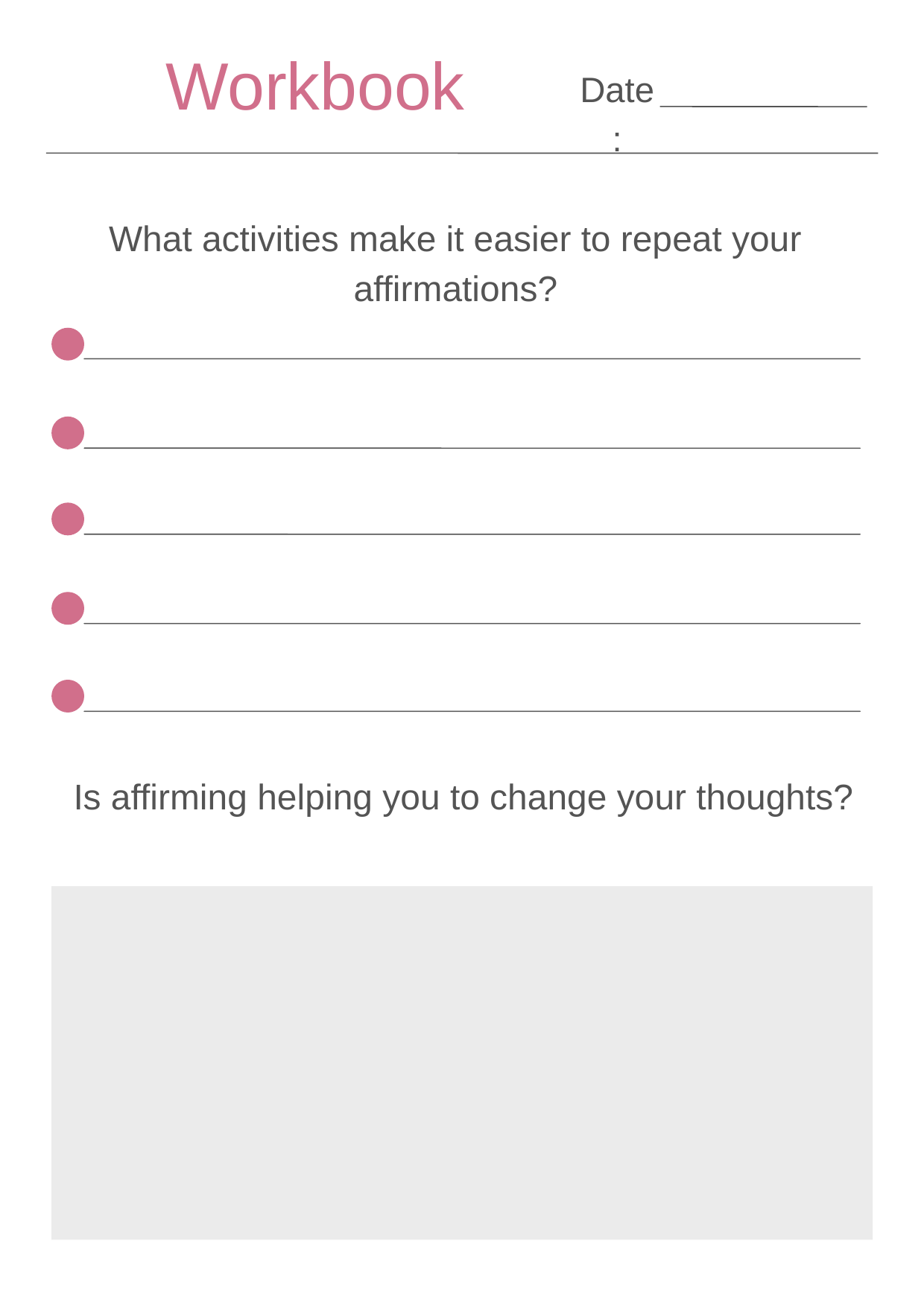

Workbook
Date:

What activities make it easier to repeat your affirmations?

Is affirming helping you to change your thoughts?